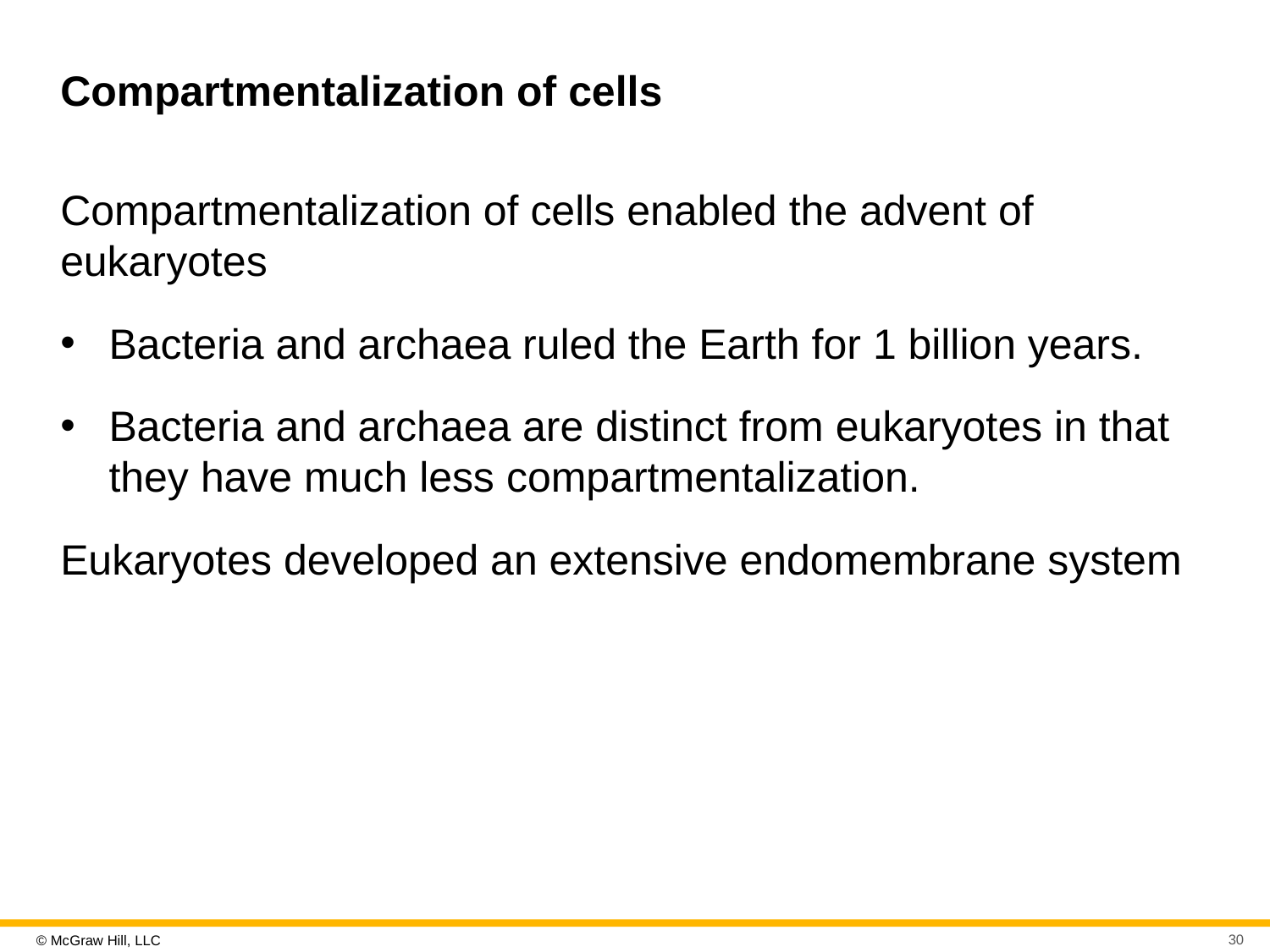

# Compartmentalization of cells
Compartmentalization of cells enabled the advent of eukaryotes
Bacteria and archaea ruled the Earth for 1 billion years.
Bacteria and archaea are distinct from eukaryotes in that they have much less compartmentalization.
Eukaryotes developed an extensive endomembrane system
30